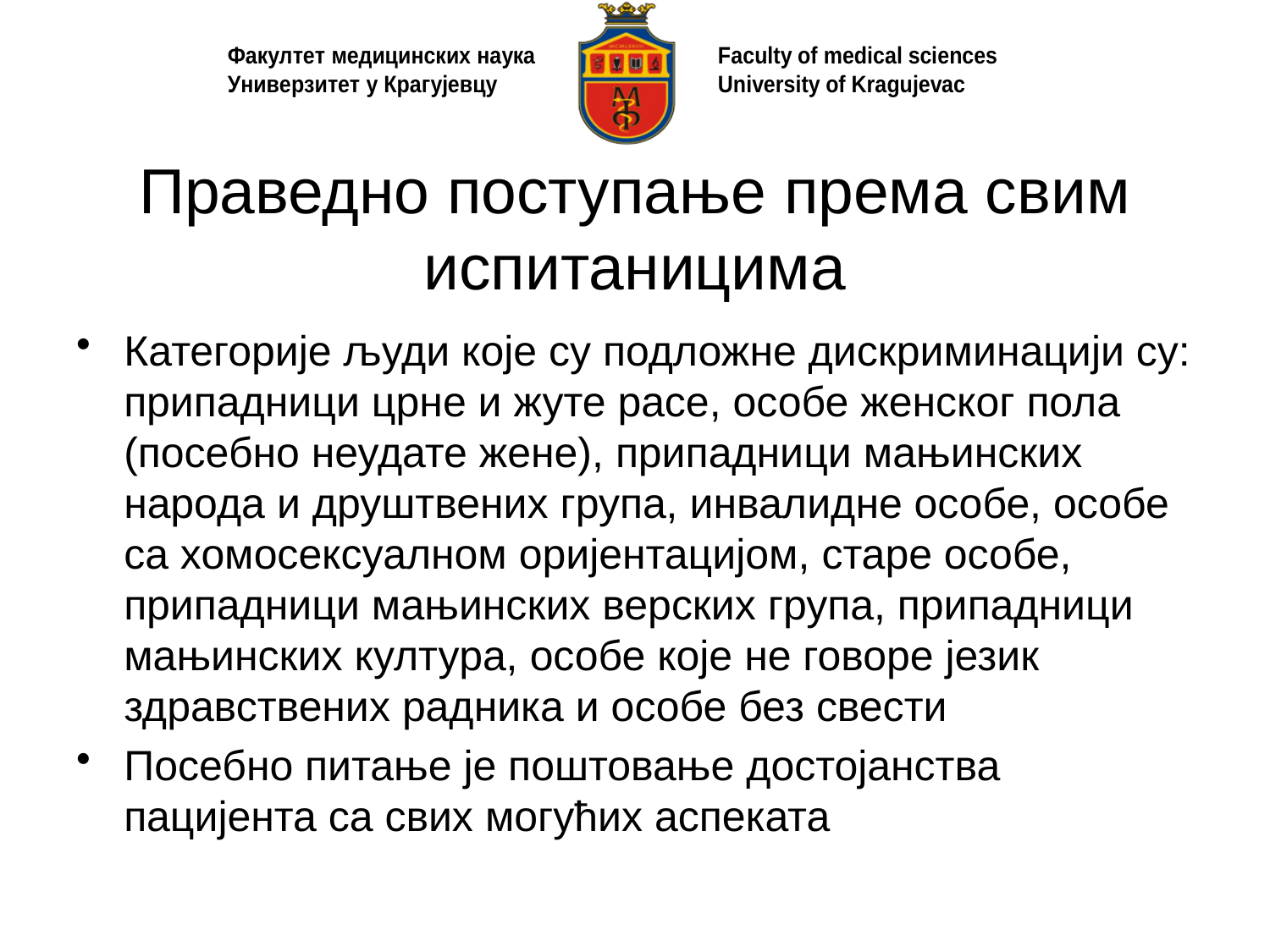

# Праведно поступање према свим испитаницима
Категорије људи које су подложне дискриминацији су: припадници црне и жуте расе, особе женског пола (посебно неудате жене), припадници мањинских народа и друштвених група, инвалидне особе, особе са хомосексуалном оријентацијом, старе особе, припадници мањинских верских група, припадници мањинских култура, особе које не говоре језик здравствених радника и особе без свести
Посебно питање је поштовање достојанства пацијента са свих могућих аспеката